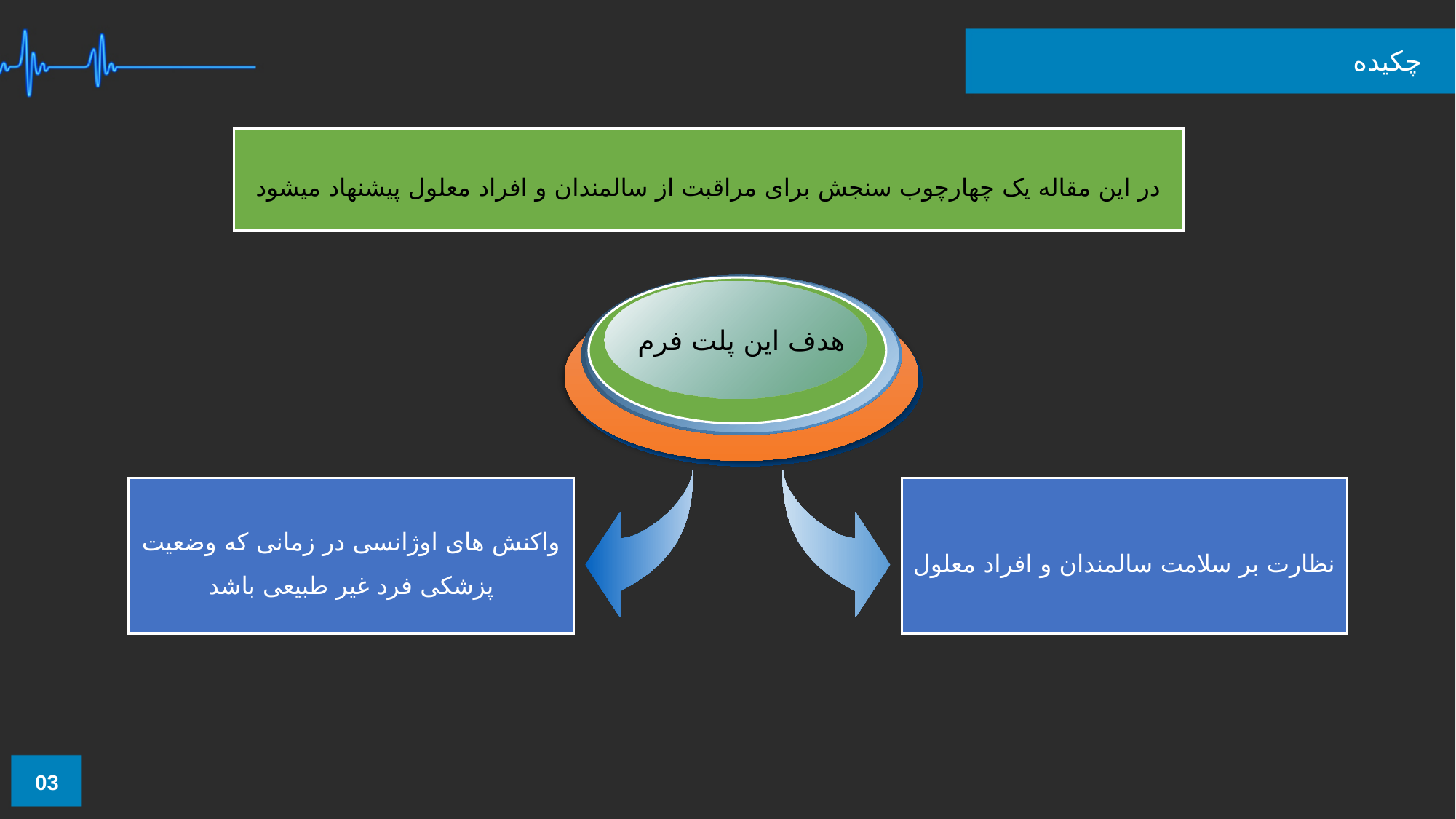

چکیده
در این مقاله یک چهارچوب سنجش برای مراقبت از سالمندان و افراد معلول پیشنهاد میشود

هدف این پلت فرم

واکنش های اوژانسی در زمانی که وضعیت پزشکی فرد غیر طبیعی باشد
نظارت بر سلامت سالمندان و افراد معلول
03